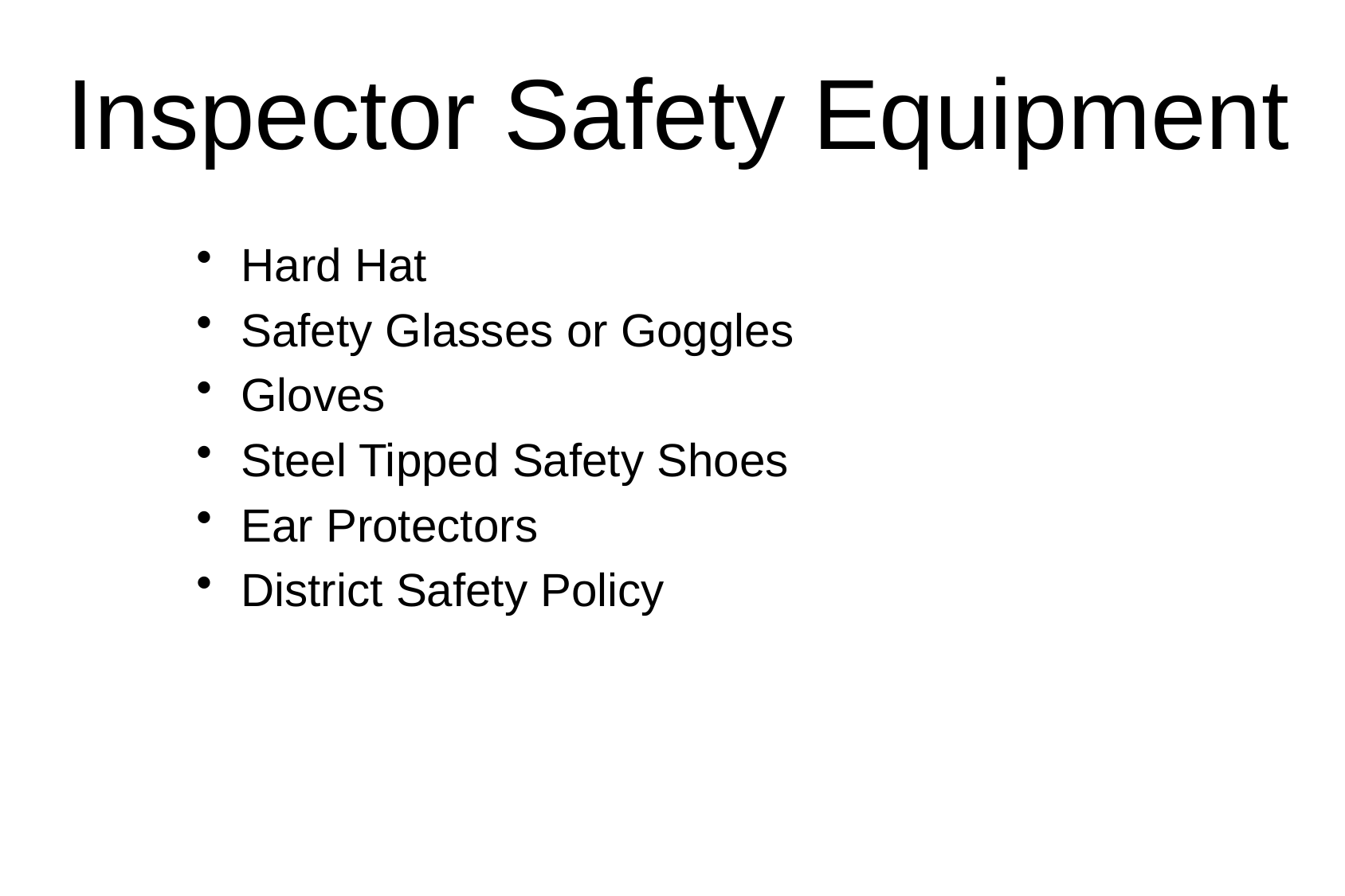

# Inspector Safety Equipment
Hard Hat
Safety Glasses or Goggles
Gloves
Steel Tipped Safety Shoes
Ear Protectors
District Safety Policy